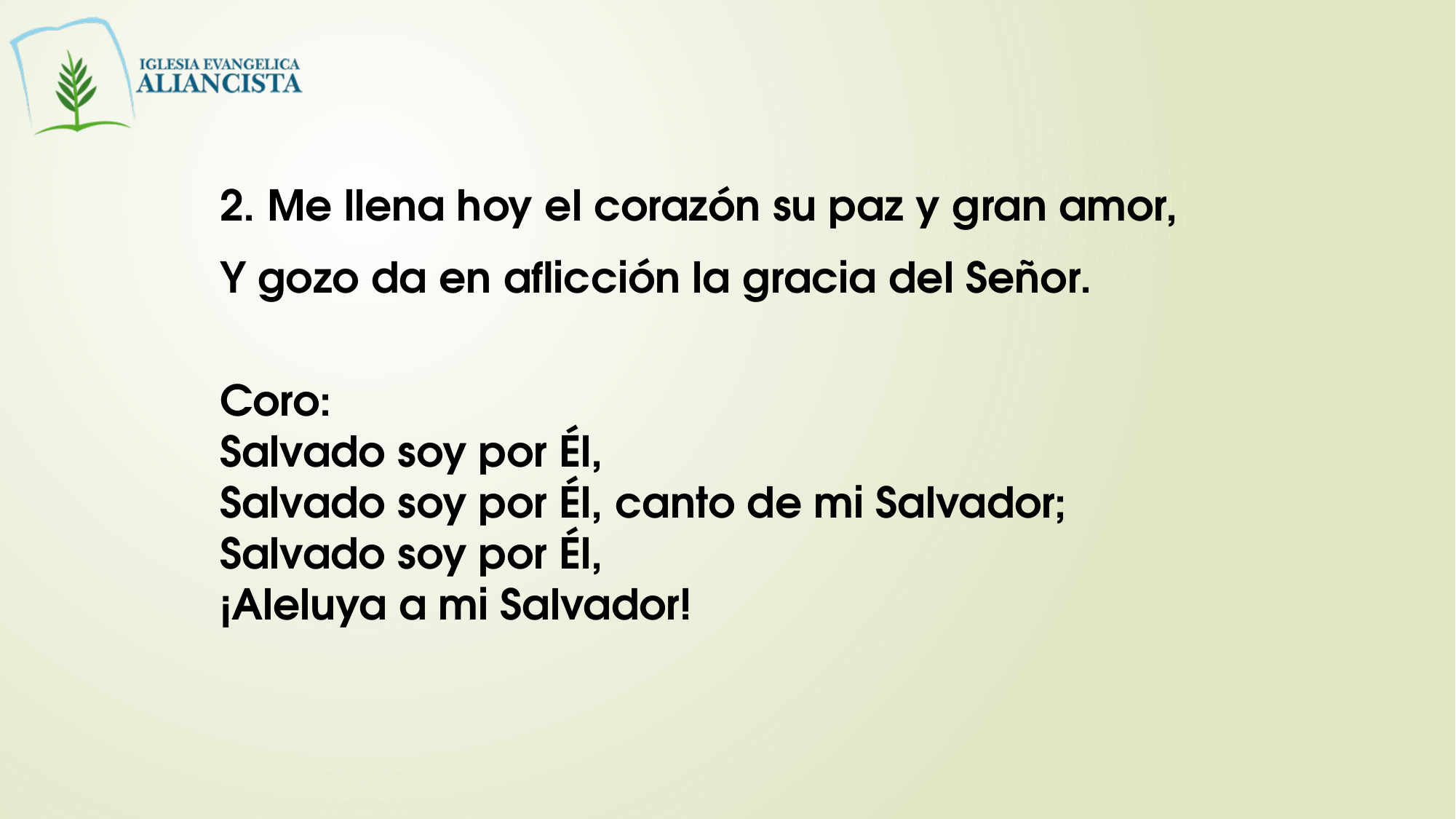

2. Me llena hoy el corazón su paz y gran amor,
Y gozo da en aflicción la gracia del Señor.

Coro:
Salvado soy por Él,
Salvado soy por Él, canto de mi Salvador;
Salvado soy por Él,
¡Aleluya a mi Salvador!